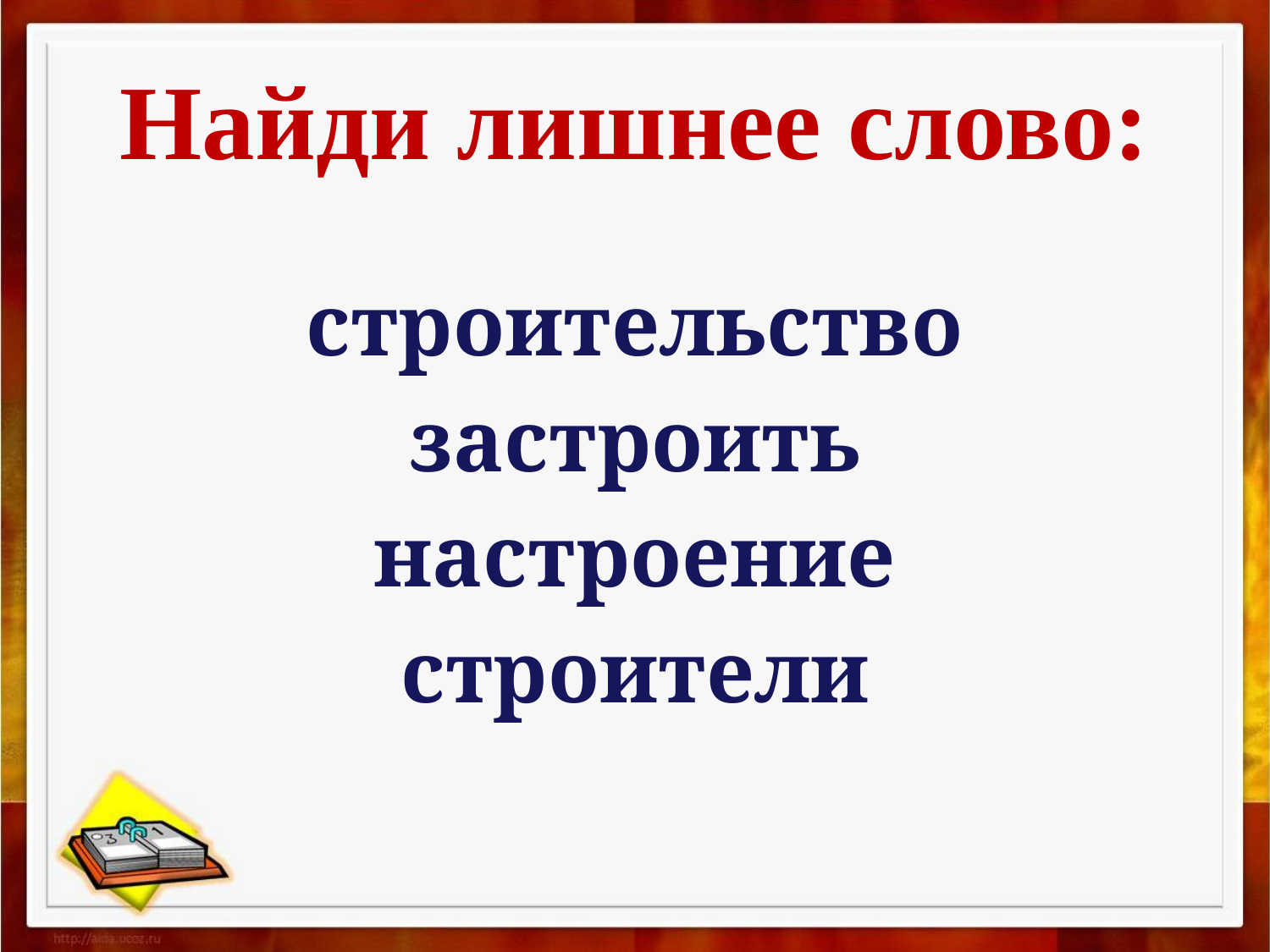

# Найди лишнее слово:
строительство
застроить
настроение
строители